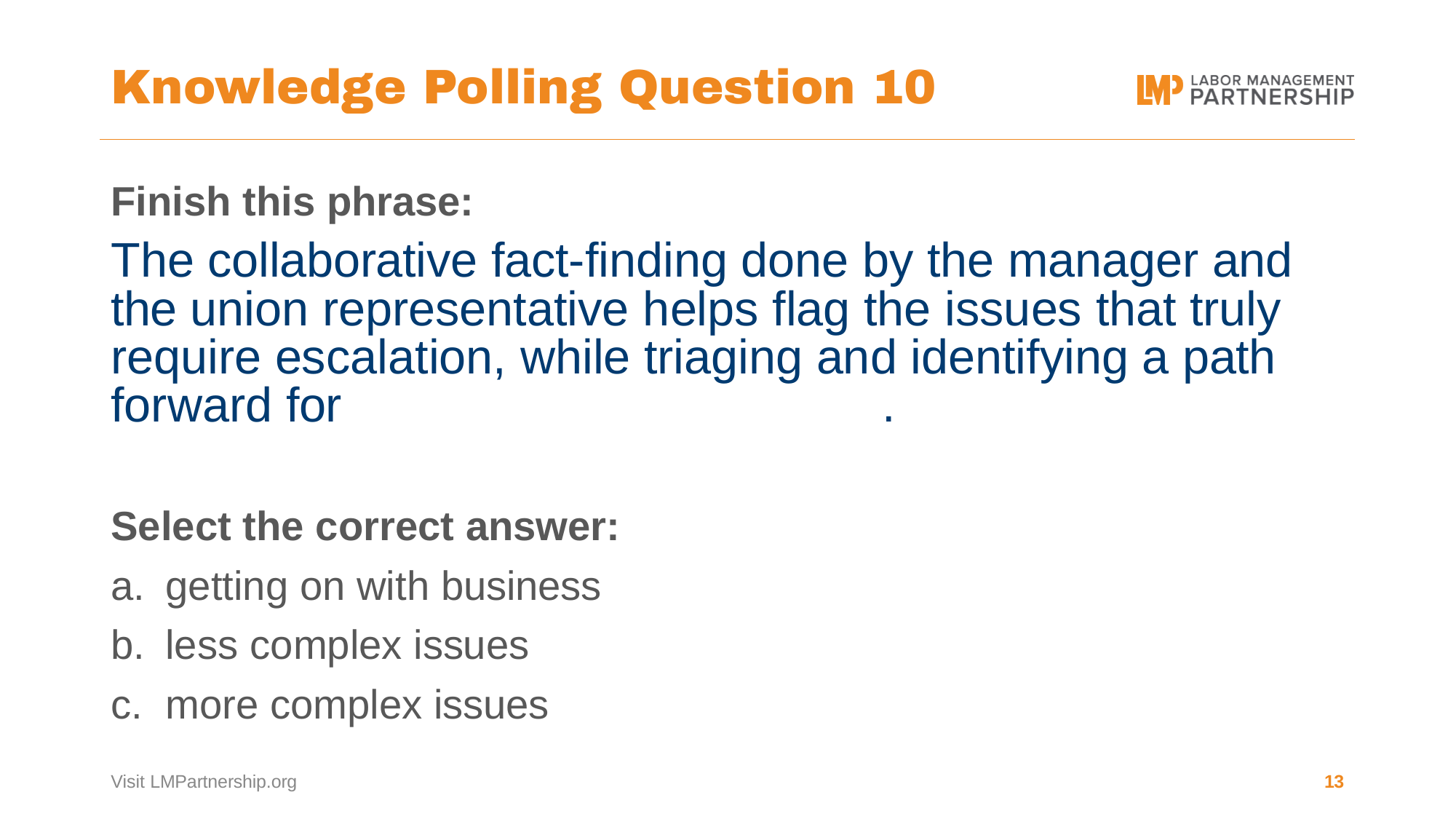

# Knowledge Polling Question 10
Finish this phrase:
The collaborative fact-finding done by the manager and the union representative helps flag the issues that truly require escalation, while triaging and identifying a path forward for	.

Select the correct answer:
getting on with business
less complex issues
more complex issues
Visit LMPartnership.org
13